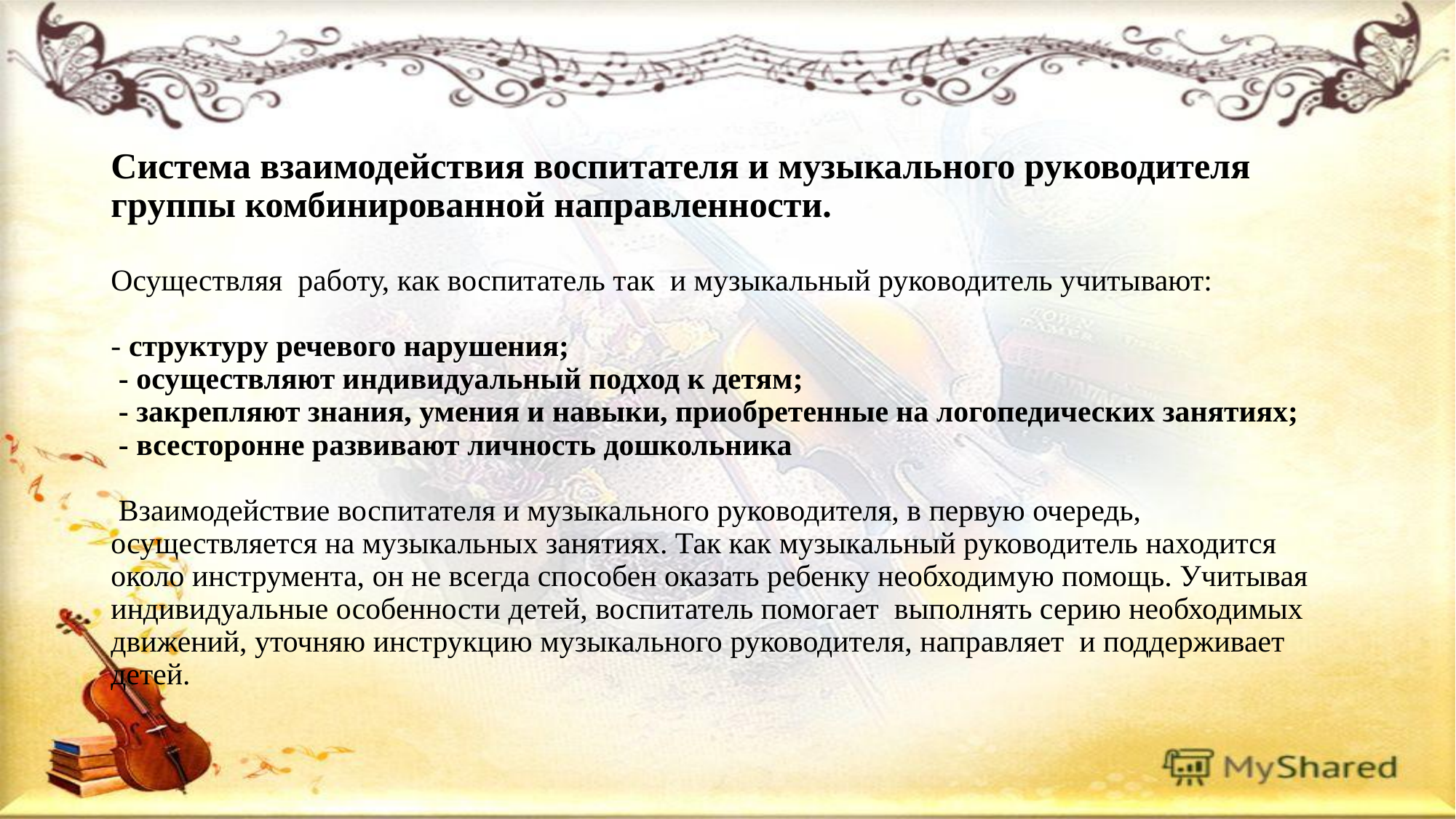

# Система взаимодействия воспитателя и музыкального руководителя группы комбинированной направленности. Осуществляя  работу, как воспитатель так  и музыкальный руководитель учитывают: - структуру речевого нарушения; - осуществляют индивидуальный подход к детям; - закрепляют знания, умения и навыки, приобретенные на логопедических занятиях; - всесторонне развивают личность дошкольника Взаимодействие воспитателя и музыкального руководителя, в первую очередь, осуществляется на музыкальных занятиях. Так как музыкальный руководитель находится около инструмента, он не всегда способен оказать ребенку необходимую помощь. Учитывая индивидуальные особенности детей, воспитатель помогает  выполнять серию необходимых движений, уточняю инструкцию музыкального руководителя, направляет  и поддерживает  детей.